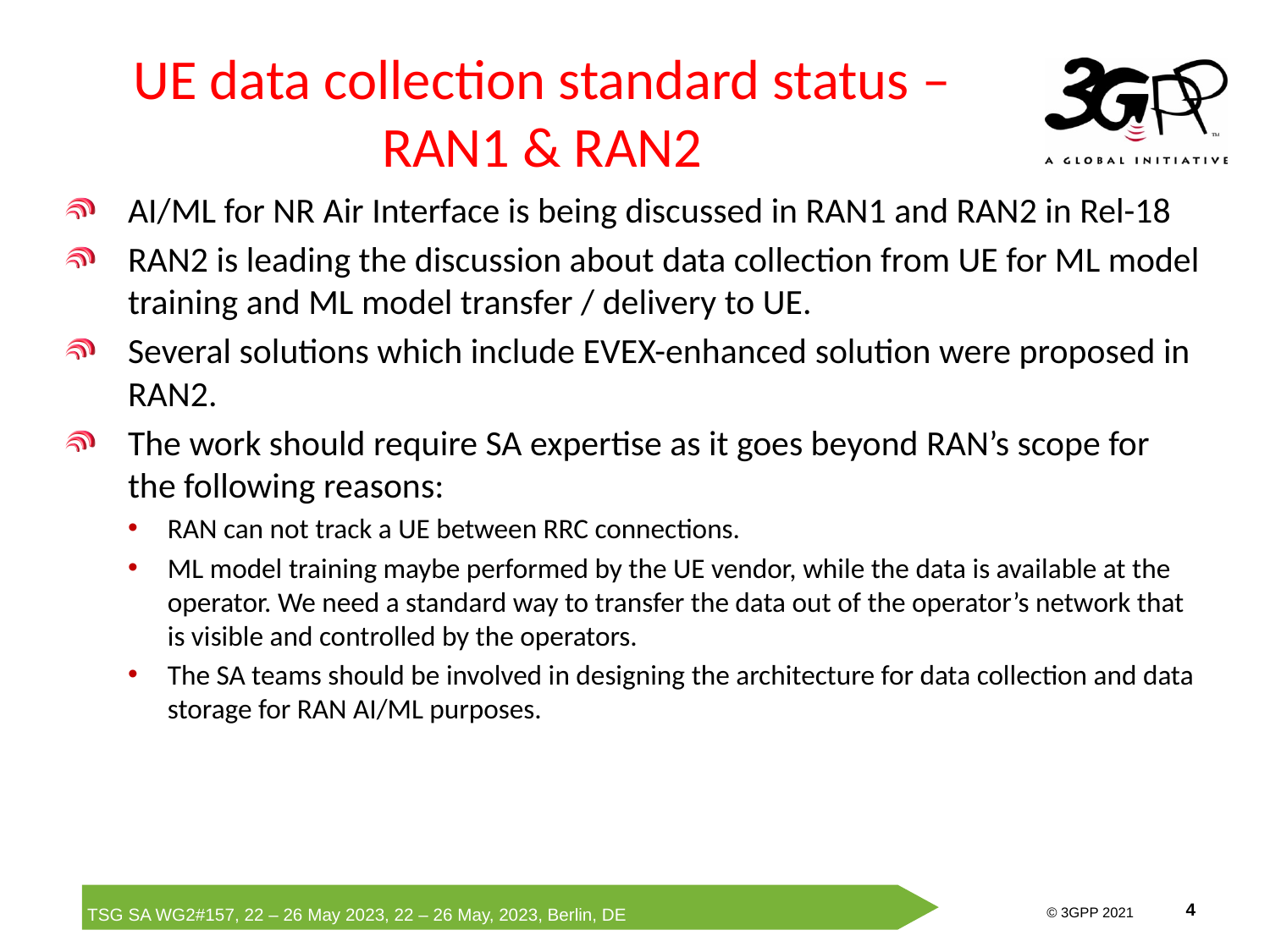

# UE data collection standard status –RAN1 & RAN2
AI/ML for NR Air Interface is being discussed in RAN1 and RAN2 in Rel-18
RAN2 is leading the discussion about data collection from UE for ML model training and ML model transfer / delivery to UE.
Several solutions which include EVEX-enhanced solution were proposed in RAN2.
The work should require SA expertise as it goes beyond RAN’s scope for the following reasons:
RAN can not track a UE between RRC connections.
ML model training maybe performed by the UE vendor, while the data is available at the operator. We need a standard way to transfer the data out of the operator’s network that is visible and controlled by the operators.
The SA teams should be involved in designing the architecture for data collection and data storage for RAN AI/ML purposes.